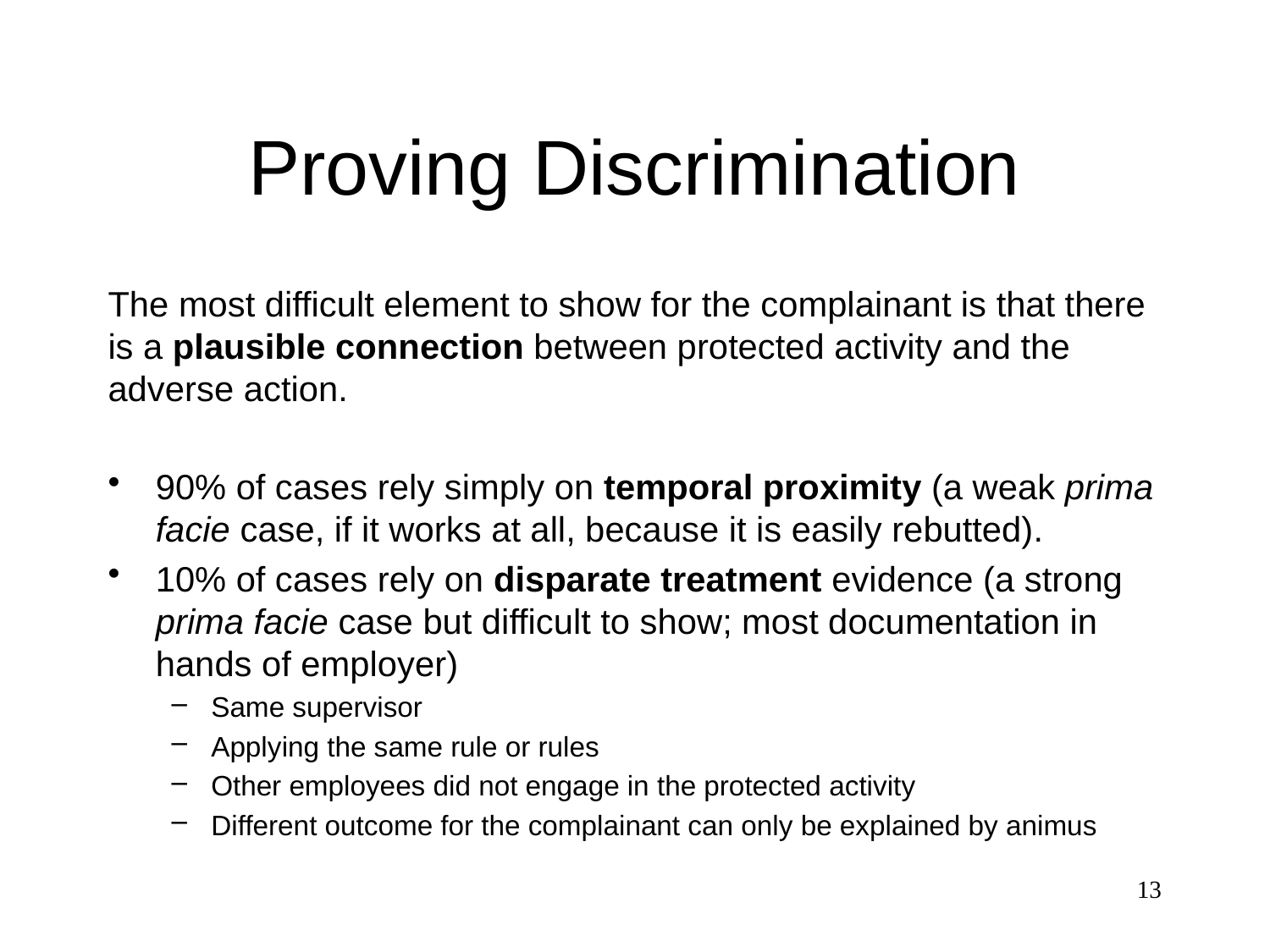

# Proving Discrimination
The most difficult element to show for the complainant is that there is a plausible connection between protected activity and the adverse action.

90% of cases rely simply on temporal proximity (a weak prima facie case, if it works at all, because it is easily rebutted).
10% of cases rely on disparate treatment evidence (a strong prima facie case but difficult to show; most documentation in hands of employer)
Same supervisor
Applying the same rule or rules
Other employees did not engage in the protected activity
Different outcome for the complainant can only be explained by animus

13